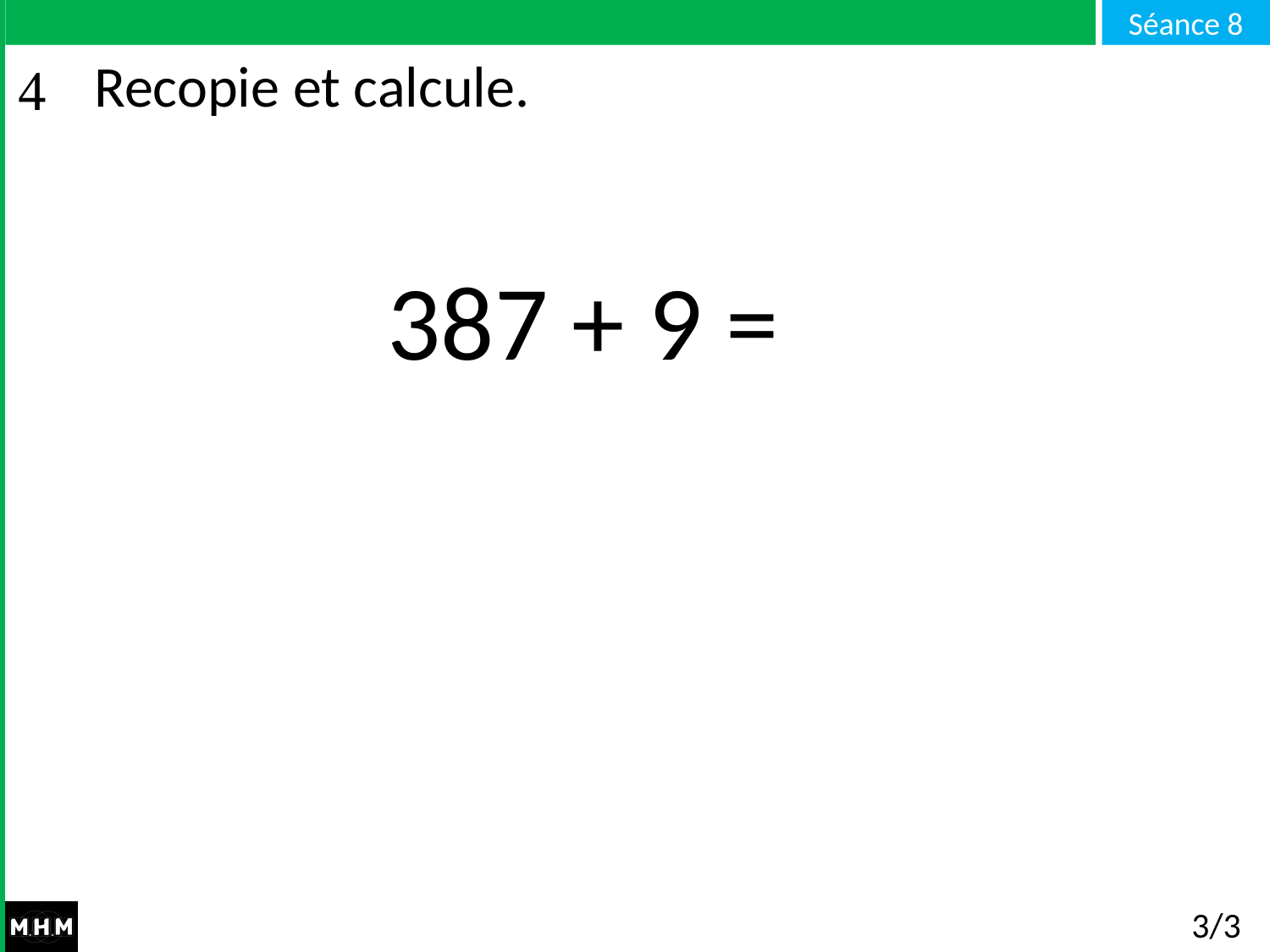

# Recopie et calcule.
387 + 9 =
3/3